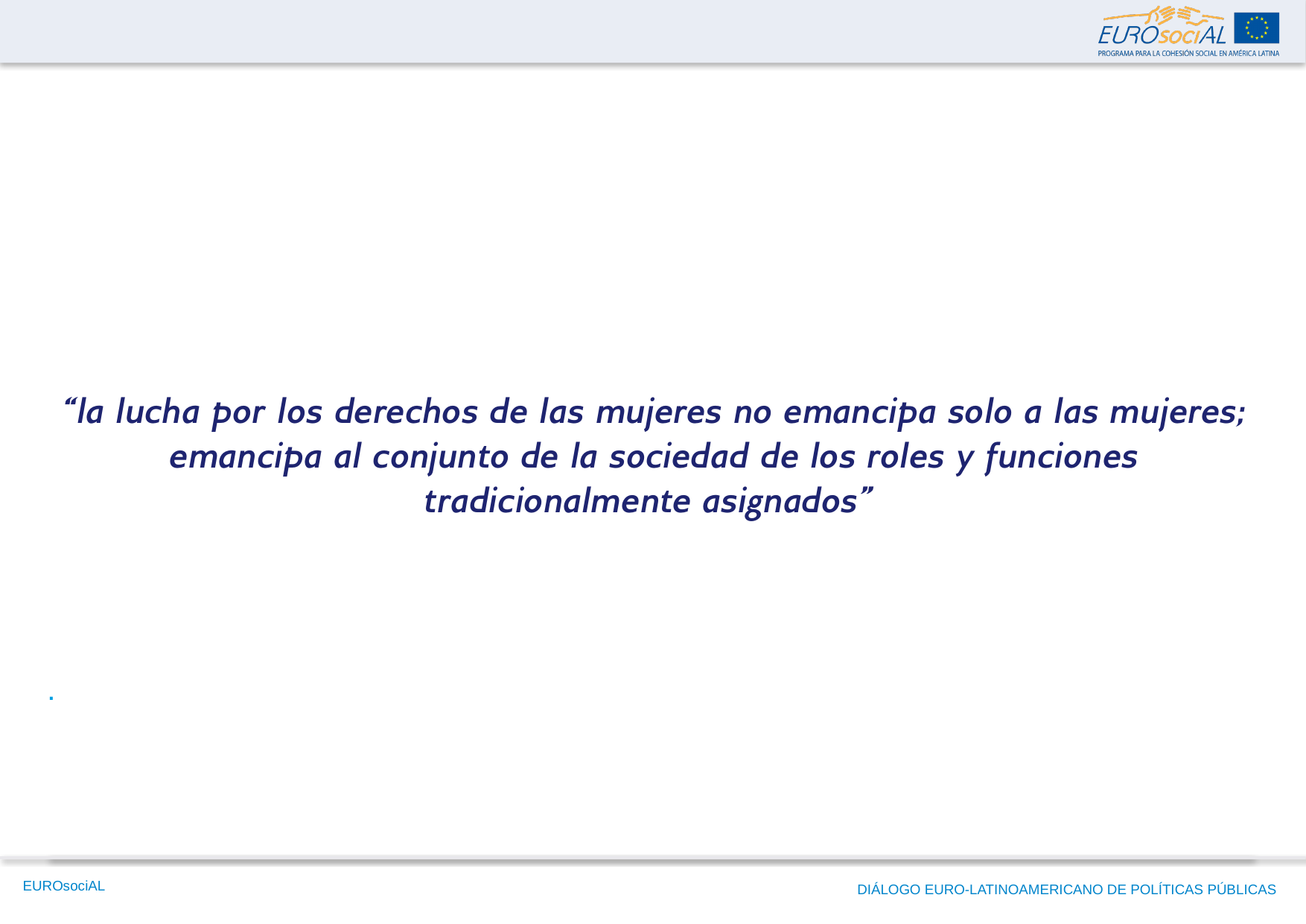

“la lucha por los derechos de las mujeres no emancipa solo a las mujeres; emancipa al conjunto de la sociedad de los roles y funciones tradicionalmente asignados”

.